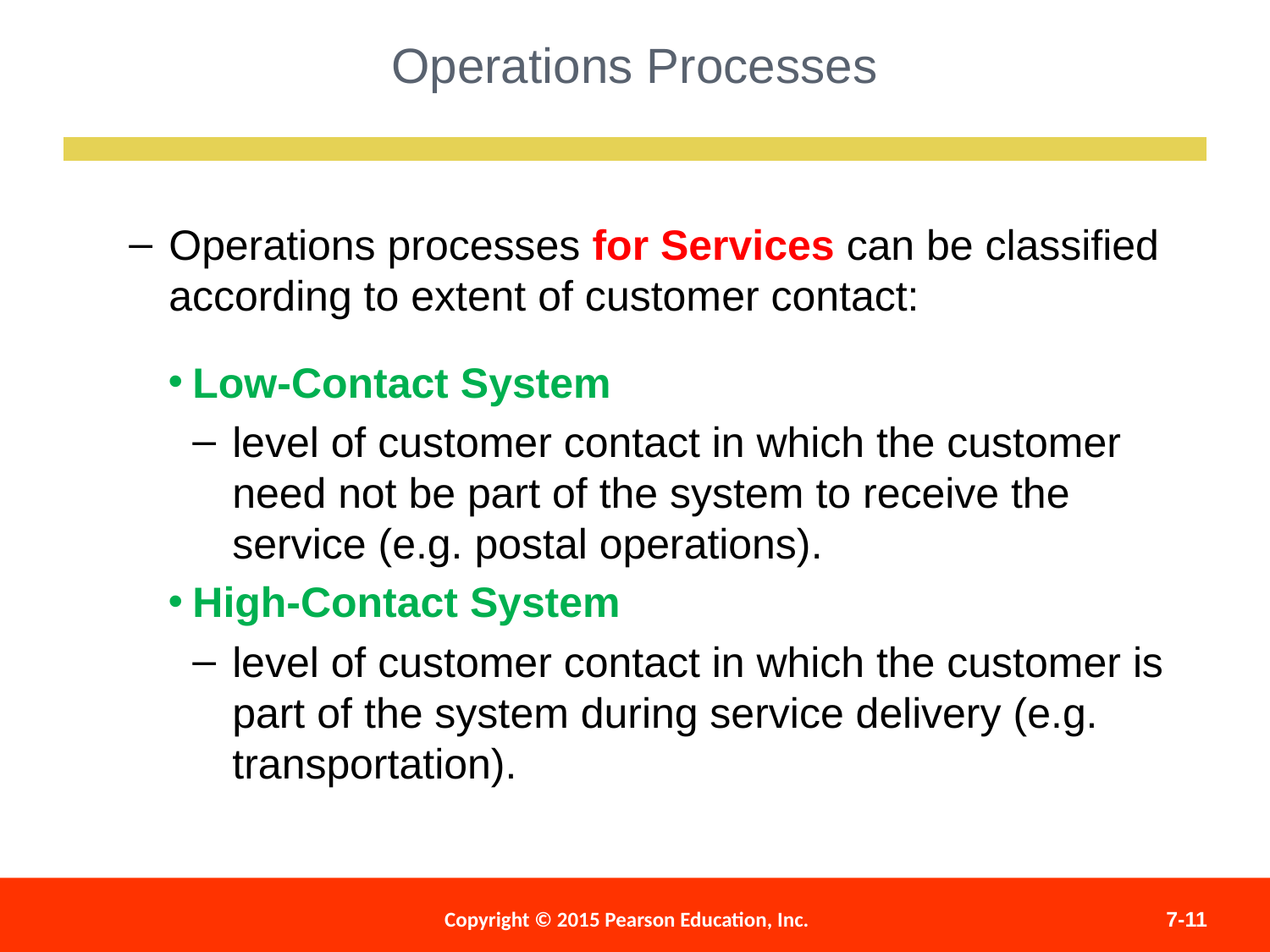

Operations Processes
Operations processes for Services can be classified according to extent of customer contact:

Low-Contact System
level of customer contact in which the customer need not be part of the system to receive the service (e.g. postal operations).
High-Contact System
level of customer contact in which the customer is part of the system during service delivery (e.g. transportation).